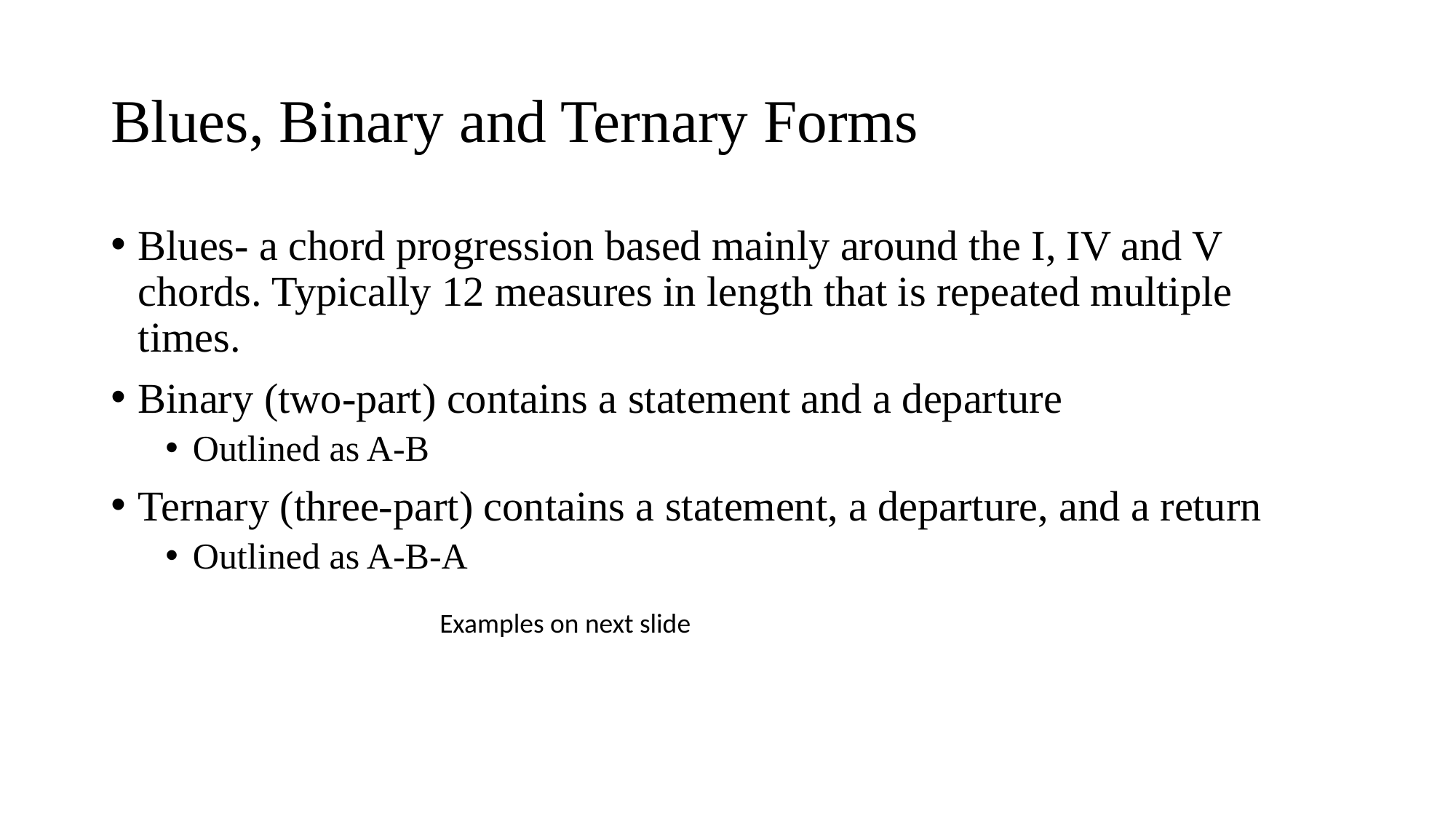

# Blues, Binary and Ternary Forms
Blues- a chord progression based mainly around the I, IV and V chords. Typically 12 measures in length that is repeated multiple times.
Binary (two-part) contains a statement and a departure
Outlined as A-B
Ternary (three-part) contains a statement, a departure, and a return
Outlined as A-B-A
Examples on next slide